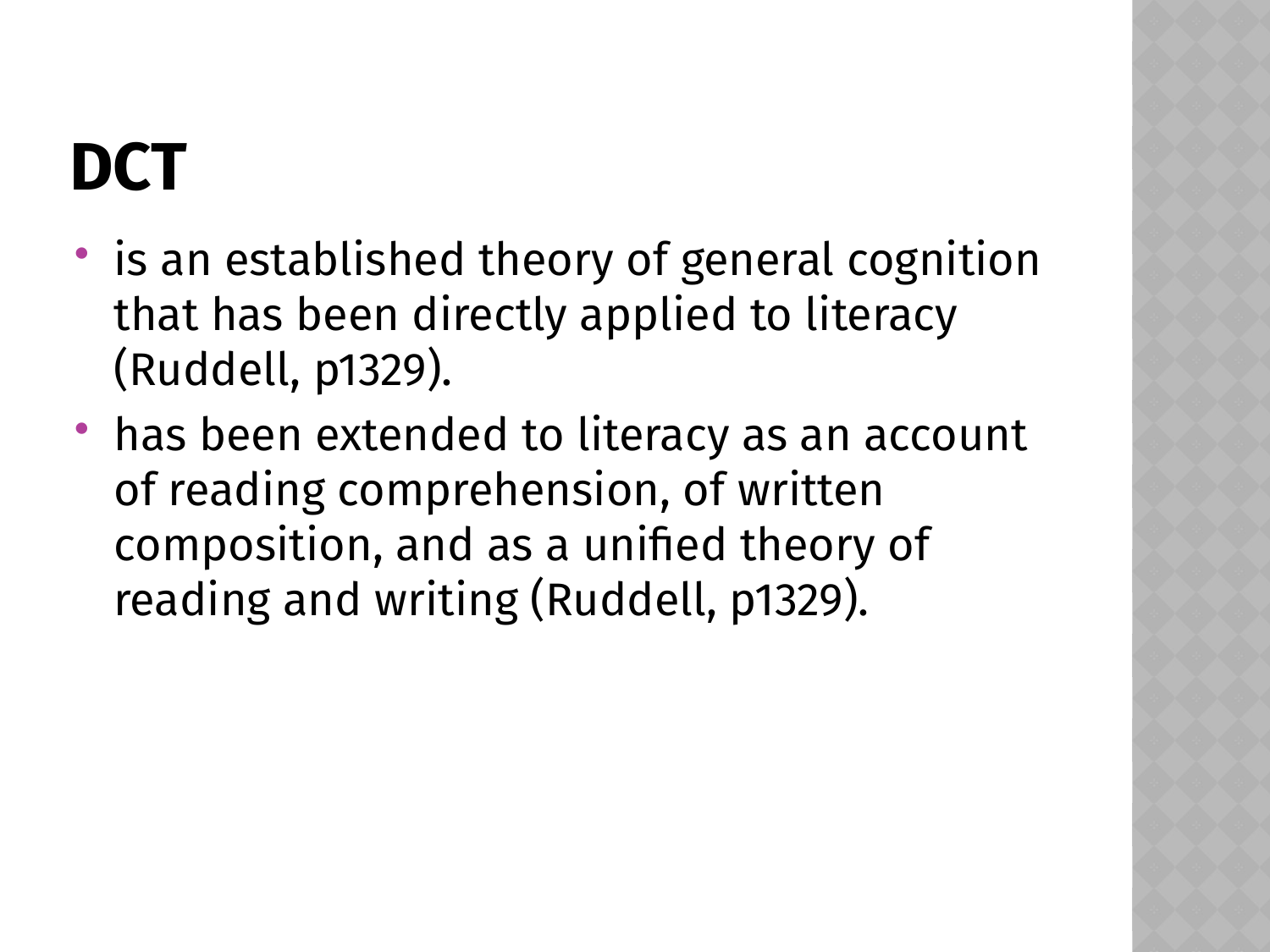

# dct
is an established theory of general cognition that has been directly applied to literacy (Ruddell, p1329).
has been extended to literacy as an account of reading comprehension, of written composition, and as a unified theory of reading and writing (Ruddell, p1329).